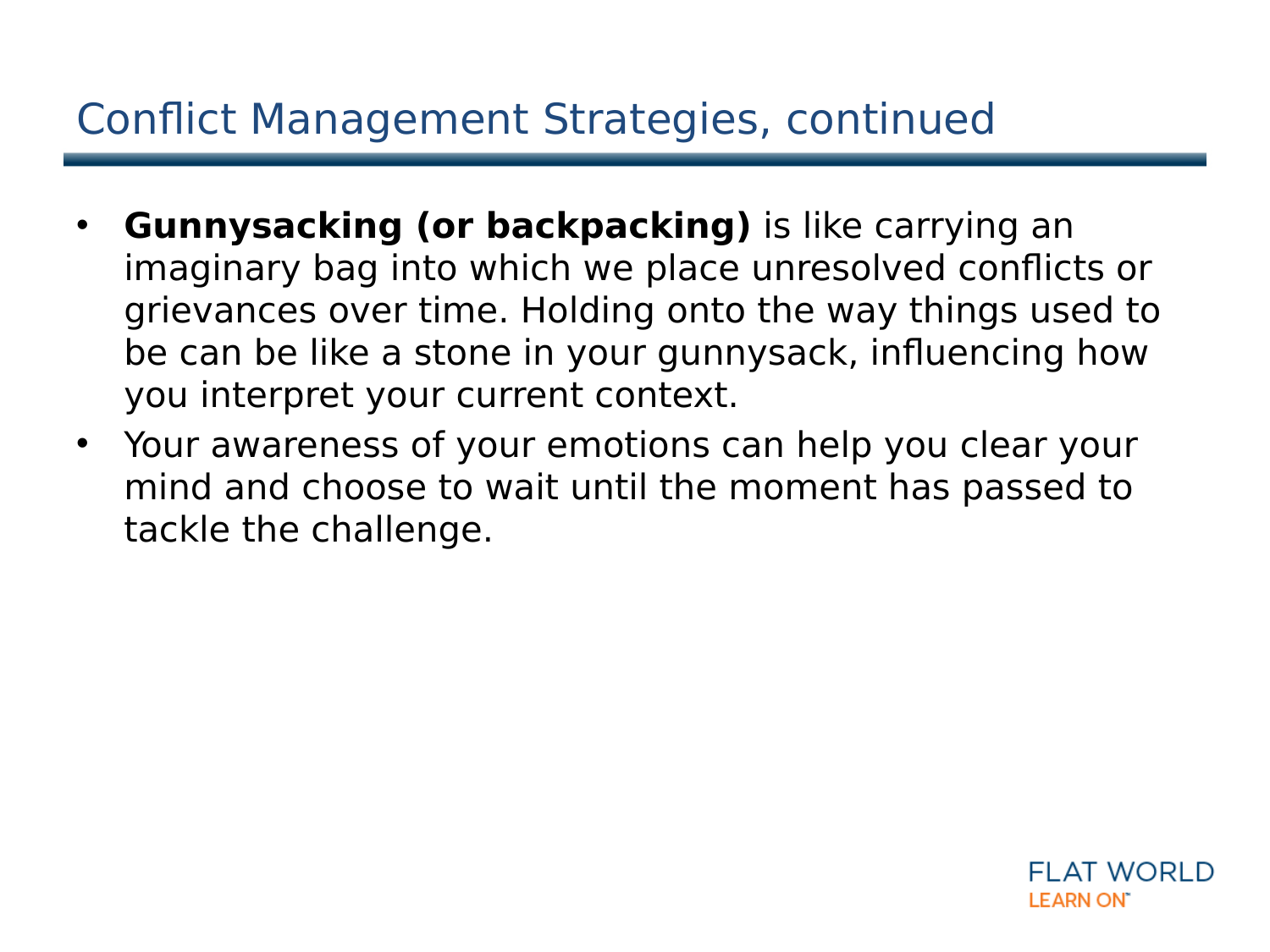

# Conflict Management Strategies, continued
Gunnysacking (or backpacking) is like carrying an imaginary bag into which we place unresolved conflicts or grievances over time. Holding onto the way things used to be can be like a stone in your gunnysack, influencing how you interpret your current context.
Your awareness of your emotions can help you clear your mind and choose to wait until the moment has passed to tackle the challenge.